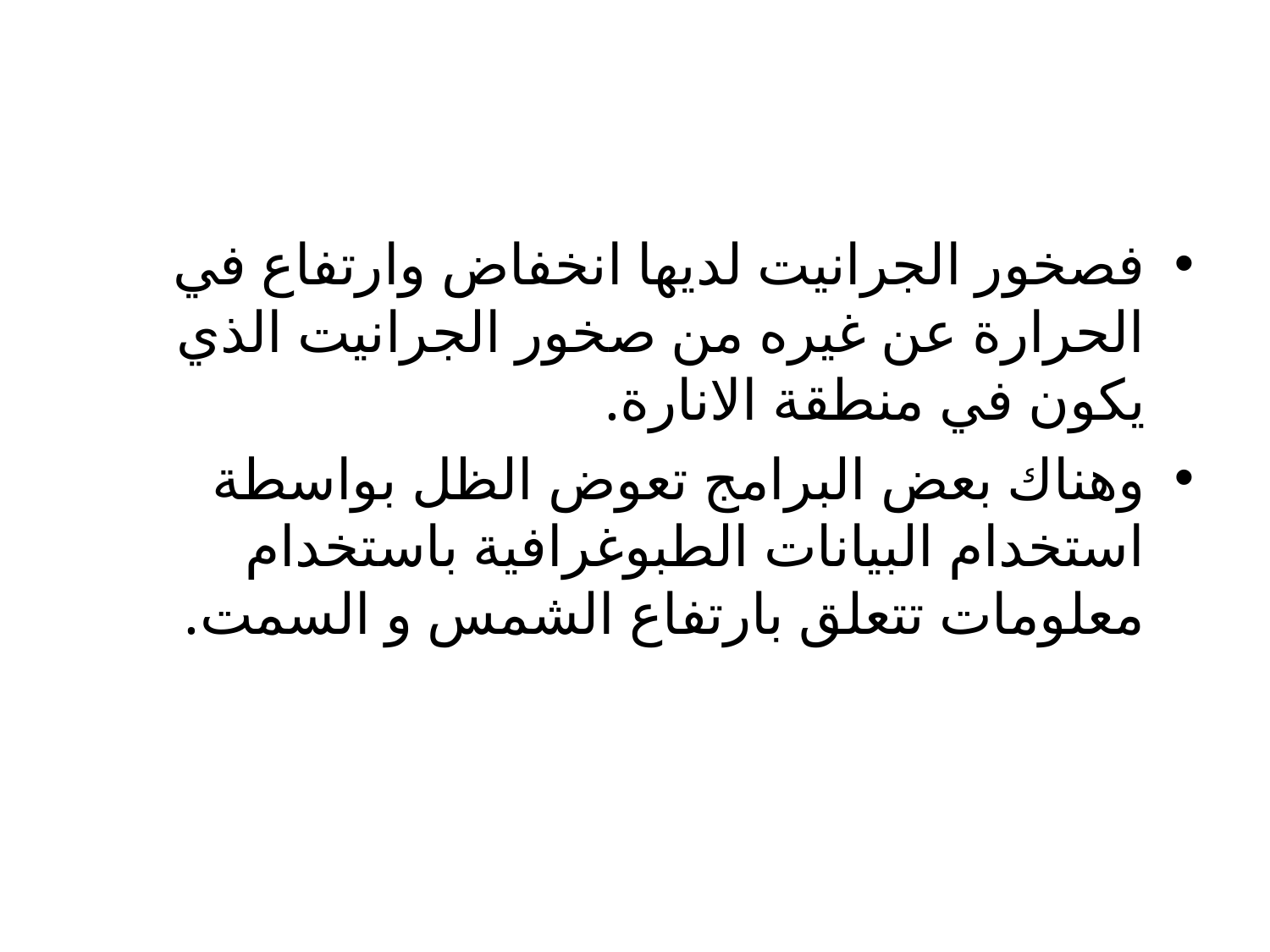

فصخور الجرانيت لديها انخفاض وارتفاع في الحرارة عن غيره من صخور الجرانيت الذي يكون في منطقة الانارة.
وهناك بعض البرامج تعوض الظل بواسطة استخدام البيانات الطبوغرافية باستخدام معلومات تتعلق بارتفاع الشمس و السمت.